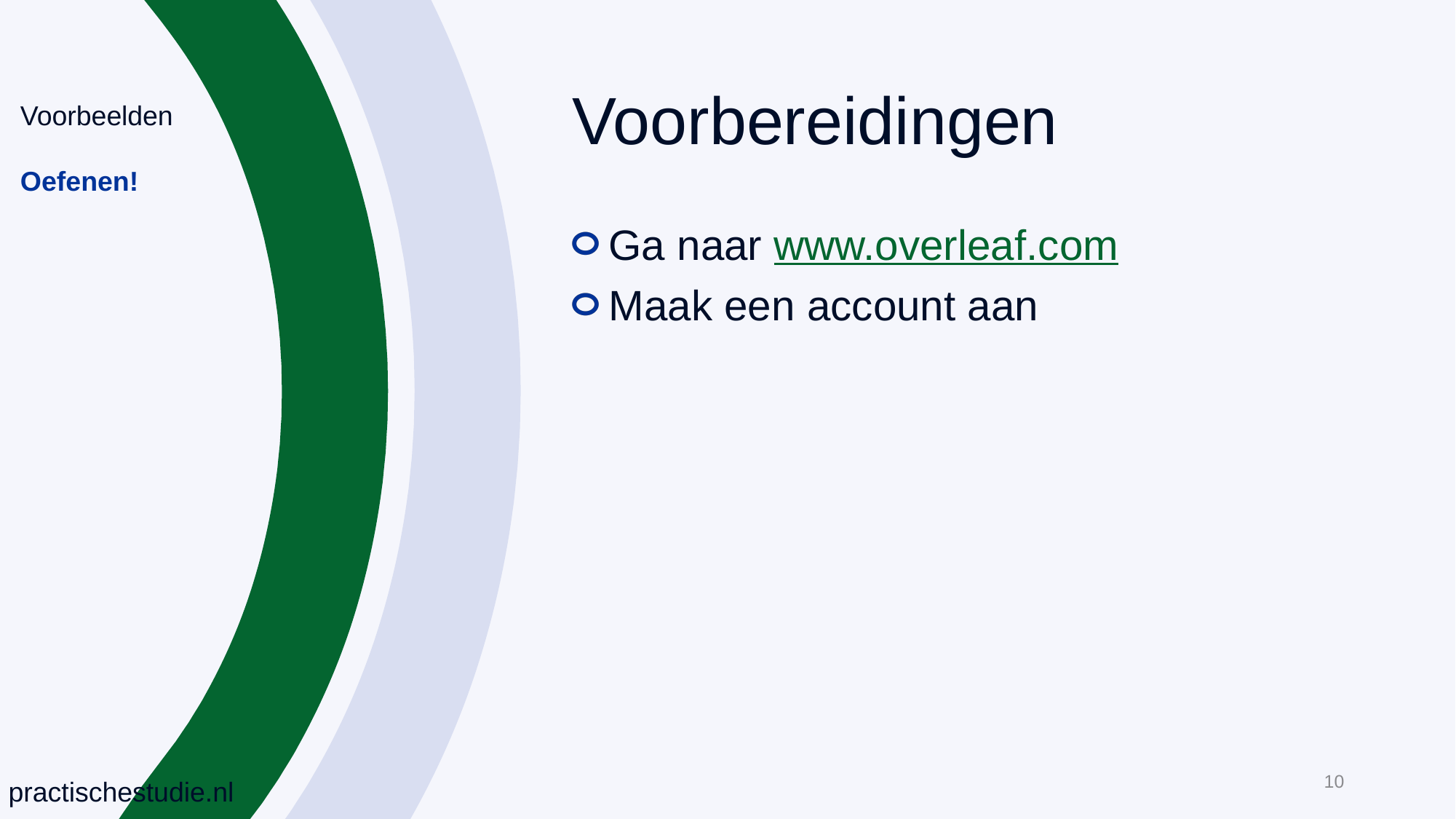

#000E29

#003399

LAYOUT
#D9DEF1

#F5F6FC

Kopje
* eigen kleur

# Voorbereidingen
Voorbeelden
Oefenen!
Ga naar www.overleaf.com
Maak een account aan

10
practischestudie.nl